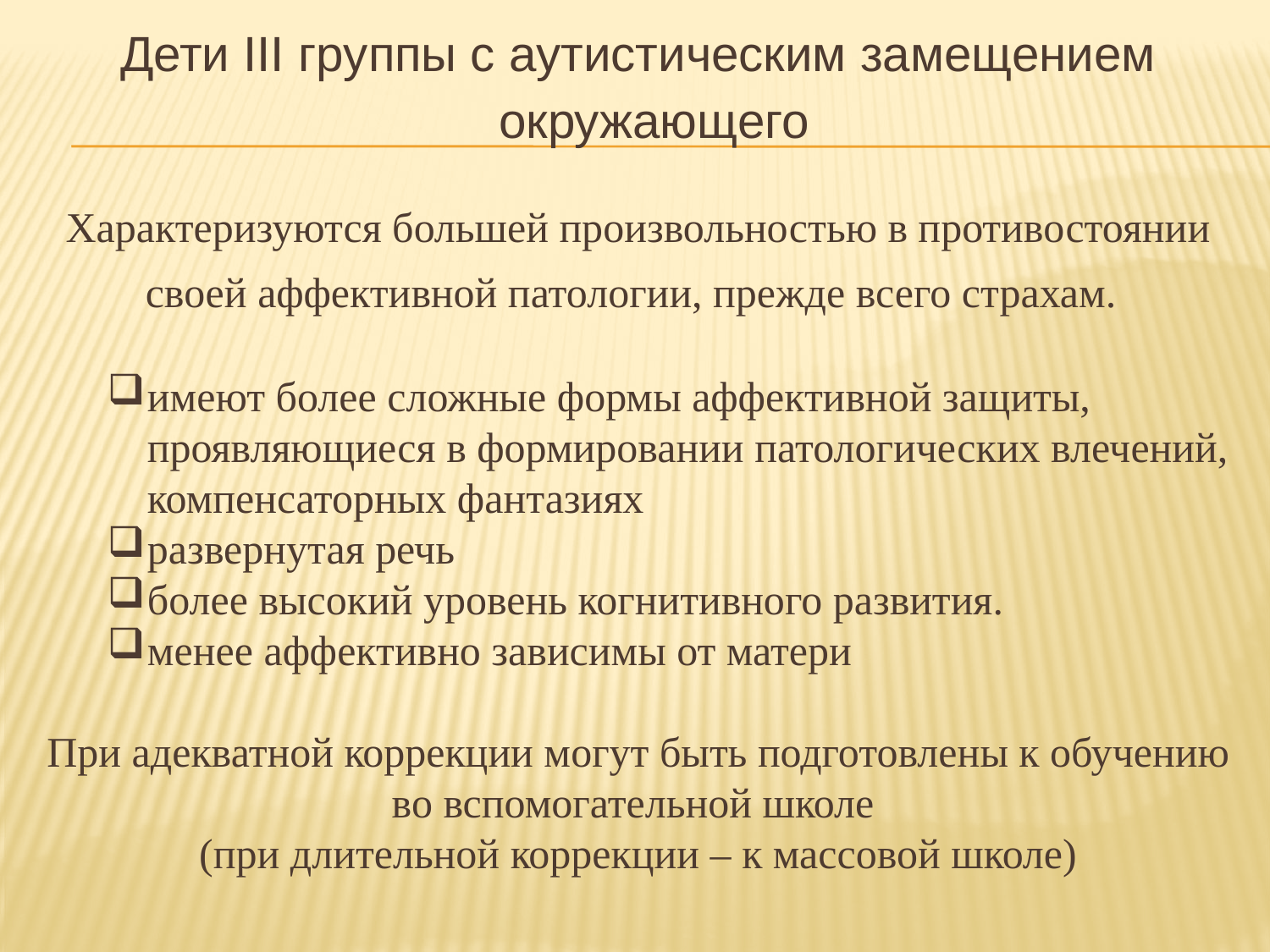

Дети III группы с аутистическим замещением окружающего

Характеризуются большей произвольностью в противостоянии своей аффективной патологии, прежде всего страхам.

имеют более сложные формы аффективной защиты, проявляющиеся в формировании патологических влечений, компенсаторных фантазиях
развернутая речь
более высокий уровень когнитивного развития.
менее аффективно зависимы от матери

При адекватной коррекции могут быть подготовлены к обучению во вспомогательной школе
(при длительной коррекции – к массовой школе)